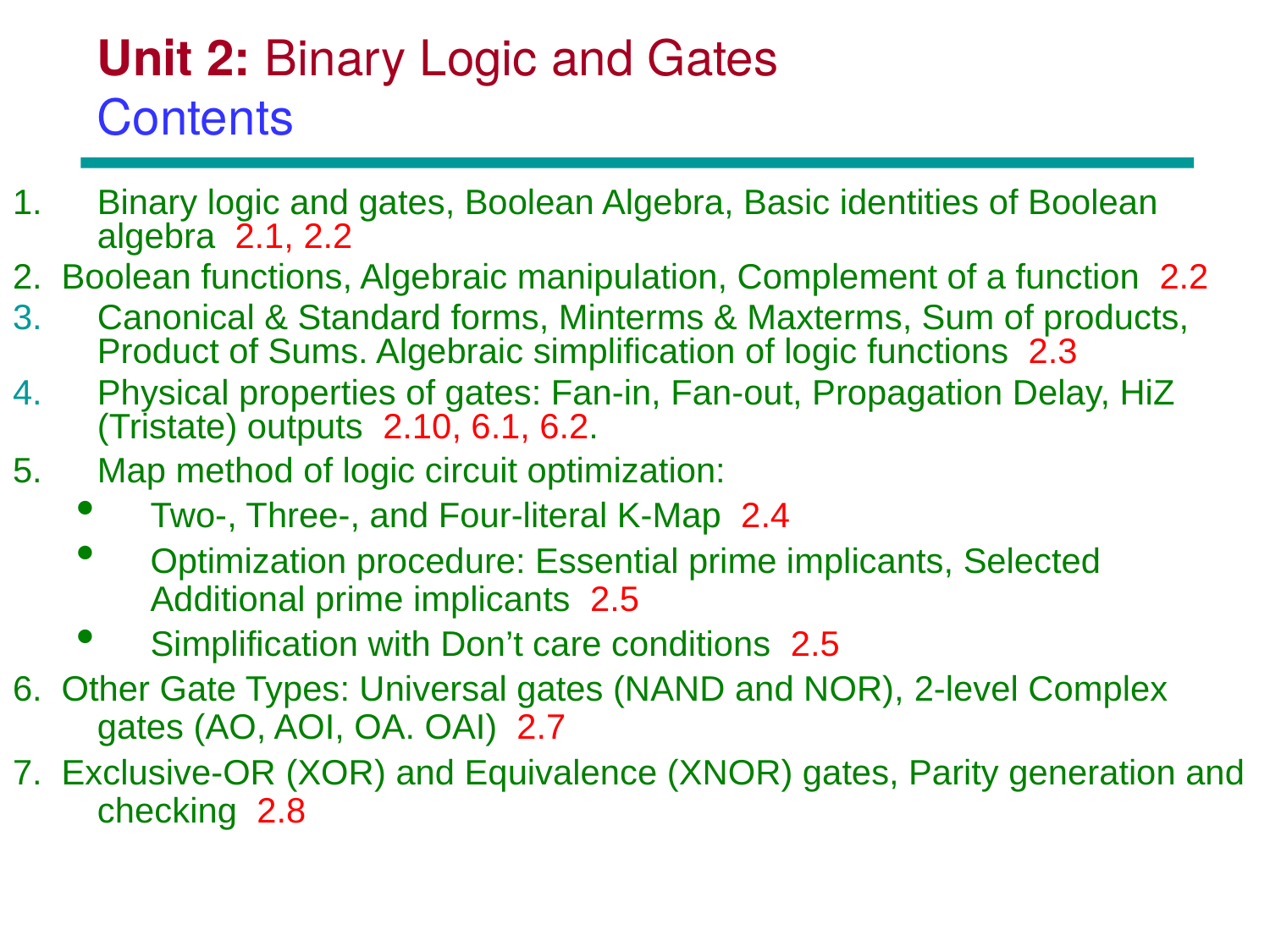

# Unit 2: Binary Logic and Gates Contents
1. 	Binary logic and gates, Boolean Algebra, Basic identities of Boolean algebra  2.1, 2.2
2.  Boolean functions, Algebraic manipulation, Complement of a function  2.2
Canonical & Standard forms, Minterms & Maxterms, Sum of products, Product of Sums. Algebraic simplification of logic functions  2.3
Physical properties of gates: Fan-in, Fan-out, Propagation Delay, HiZ (Tristate) outputs  2.10, 6.1, 6.2.
5.	Map method of logic circuit optimization:
Two-, Three-, and Four-literal K-Map  2.4
Optimization procedure: Essential prime implicants, Selected Additional prime implicants  2.5
Simplification with Don’t care conditions  2.5
6.  Other Gate Types: Universal gates (NAND and NOR), 2-level Complex gates (AO, AOI, OA. OAI)  2.7
7.  Exclusive-OR (XOR) and Equivalence (XNOR) gates, Parity generation and checking  2.8
Chapter 1            2